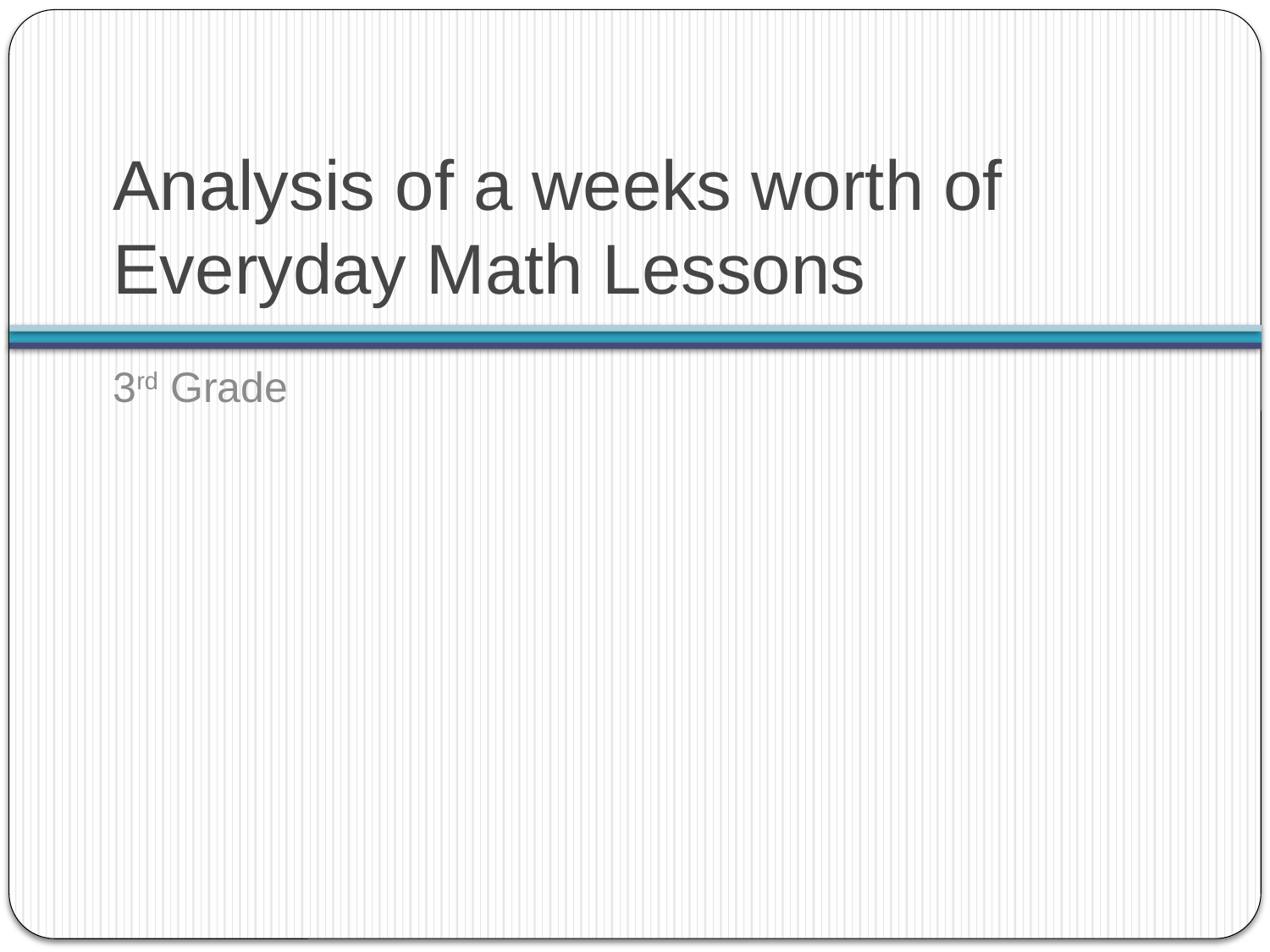

# Analysis of a weeks worth of Everyday Math Lessons
3rd Grade